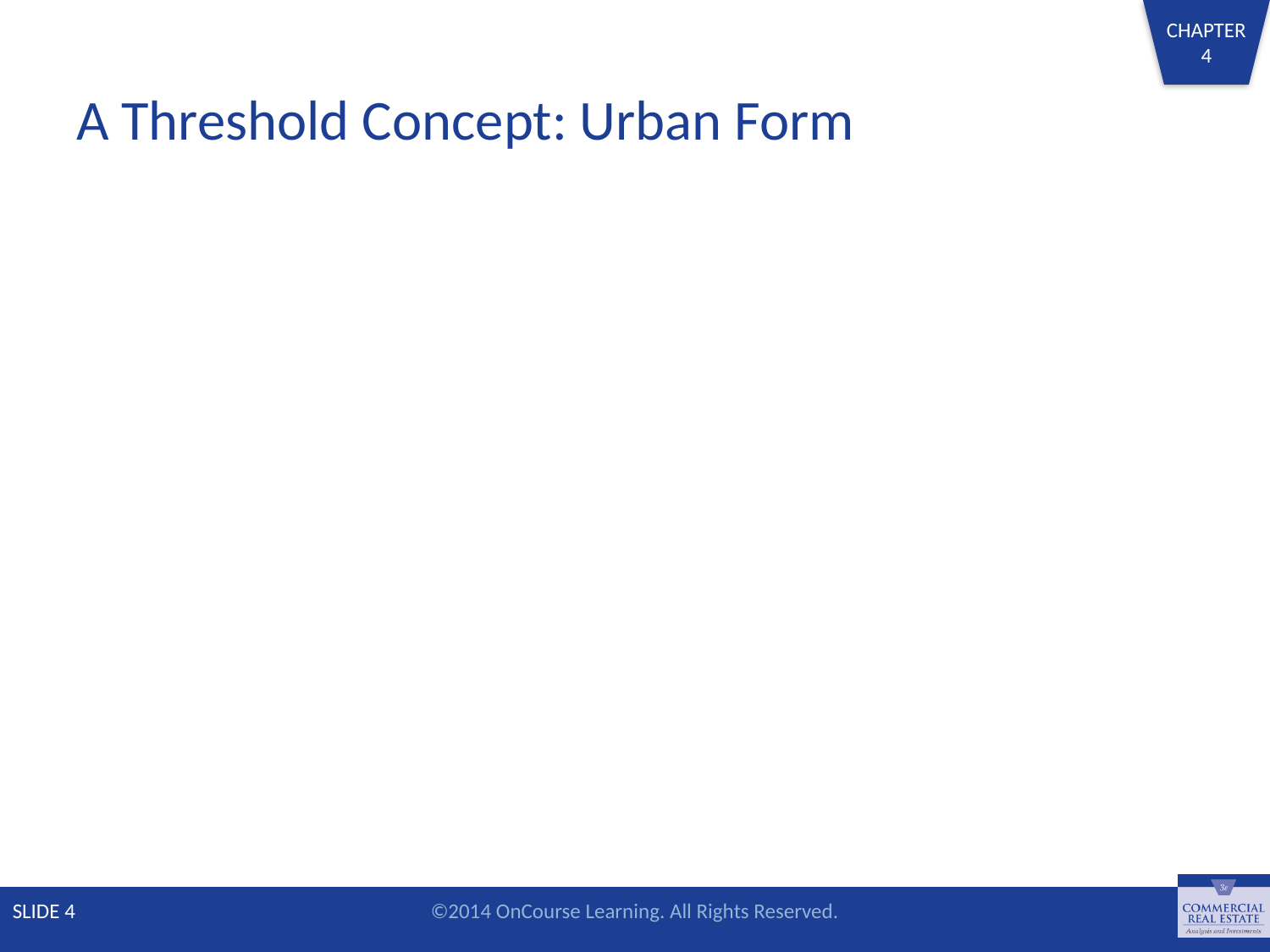

# A Threshold Concept: Urban Form

SLIDE 4